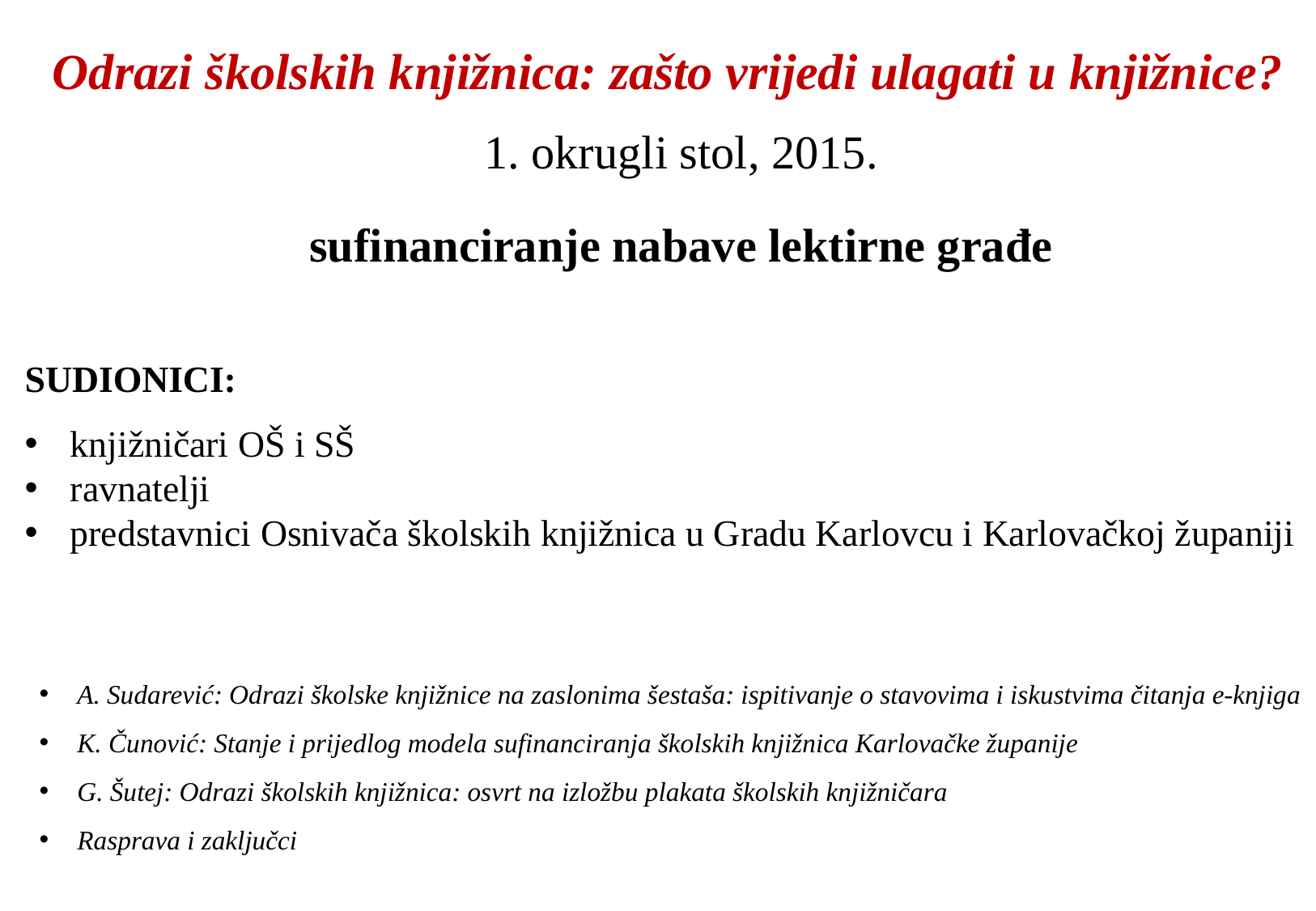

Odrazi školskih knjižnica: zašto vrijedi ulagati u knjižnice?
1. okrugli stol, 2015.
sufinanciranje nabave lektirne građe
SUDIONICI:
knjižničari OŠ i SŠ
ravnatelji
predstavnici Osnivača školskih knjižnica u Gradu Karlovcu i Karlovačkoj županiji
A. Sudarević: Odrazi školske knjižnice na zaslonima šestaša: ispitivanje o stavovima i iskustvima čitanja e-knjiga
K. Čunović: Stanje i prijedlog modela sufinanciranja školskih knjižnica Karlovačke županije
G. Šutej: Odrazi školskih knjižnica: osvrt na izložbu plakata školskih knjižničara
Rasprava i zaključci